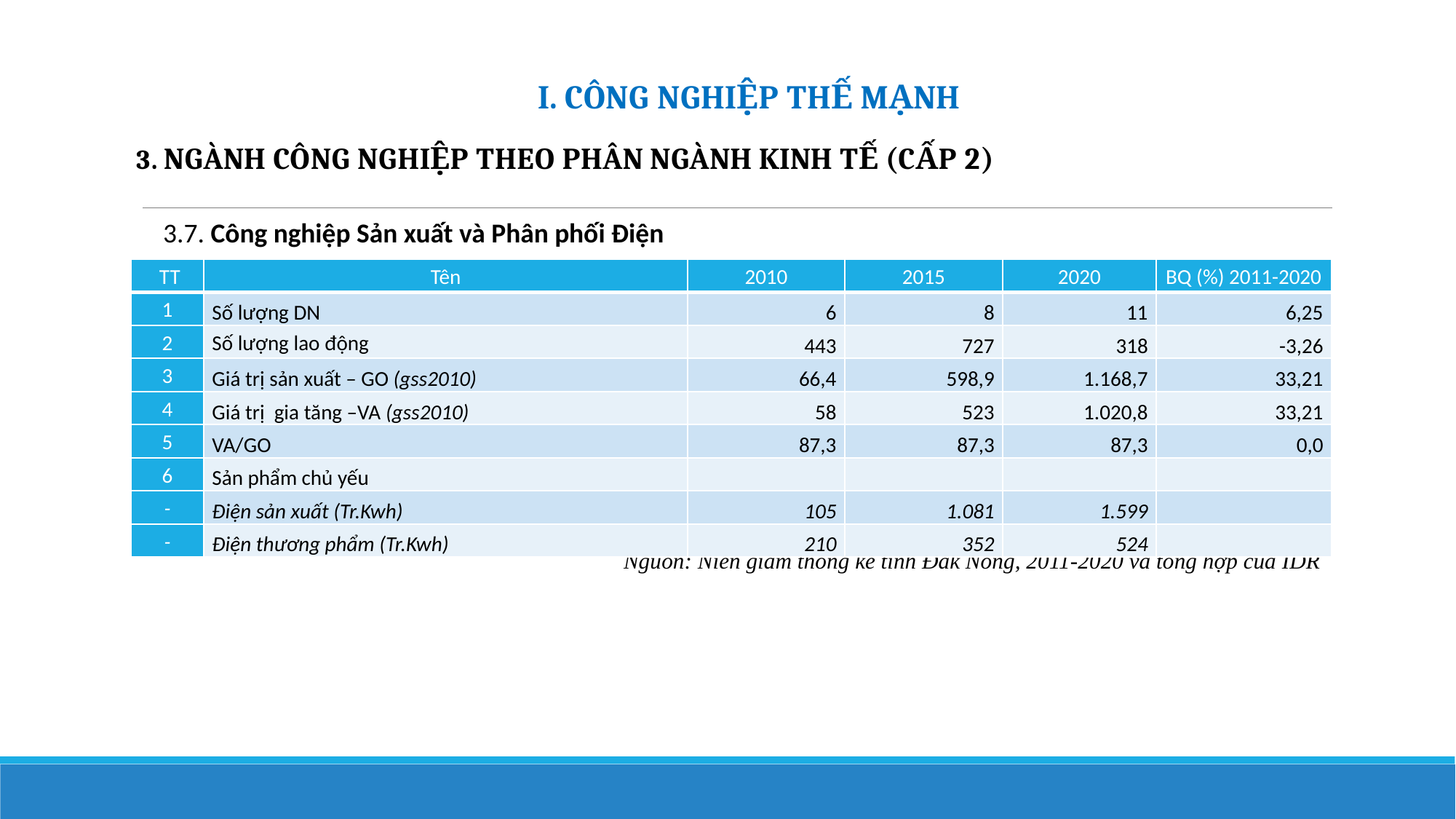

I. CÔNG NGHIỆP THẾ MẠNH
3. NGÀNH CÔNG NGHIỆP THEO PHÂN NGÀNH KINH TẾ (CẤP 2)
3.7. Công nghiệp Sản xuất và Phân phối Điện
| TT | Tên | 2010 | 2015 | 2020 | BQ (%) 2011-2020 |
| --- | --- | --- | --- | --- | --- |
| 1 | Số lượng DN | 6 | 8 | 11 | 6,25 |
| 2 | Số lượng lao động | 443 | 727 | 318 | -3,26 |
| 3 | Giá trị sản xuất – GO (gss2010) | 66,4 | 598,9 | 1.168,7 | 33,21 |
| 4 | Giá trị gia tăng –VA (gss2010) | 58 | 523 | 1.020,8 | 33,21 |
| 5 | VA/GO | 87,3 | 87,3 | 87,3 | 0,0 |
| 6 | Sản phẩm chủ yếu |  |  |  |  |
| - | Điện sản xuất (Tr.Kwh) | 105 | 1.081 | 1.599 |  |
| - | Điện thương phẩm (Tr.Kwh) | 210 | 352 | 524 |  |
Nguồn: Niên giám thống kê tỉnh Đắk Nông, 2011-2020 và tổng hợp của IDR